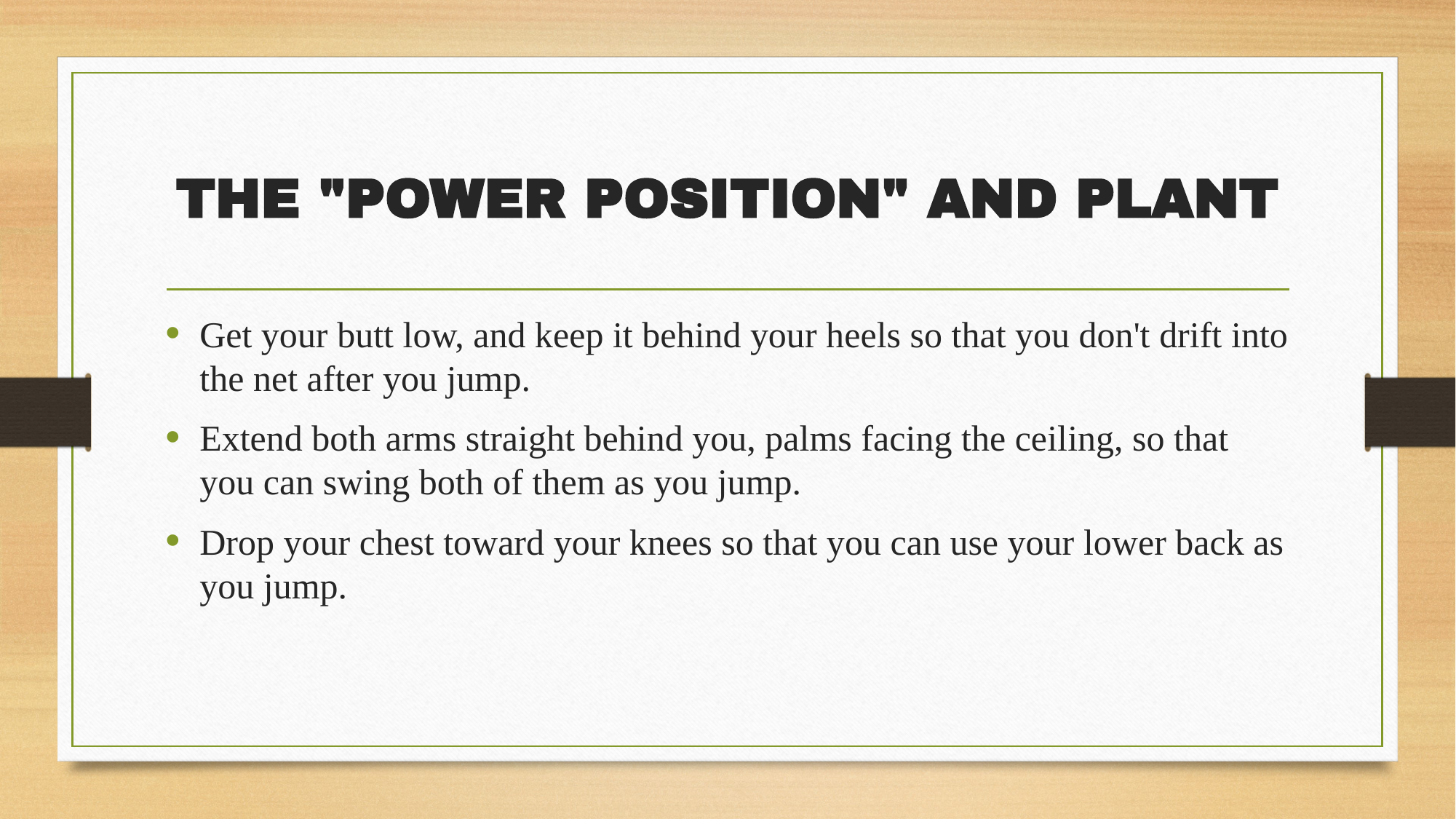

# THE "POWER POSITION" AND PLANT
Get your butt low, and keep it behind your heels so that you don't drift into the net after you jump.
Extend both arms straight behind you, palms facing the ceiling, so that you can swing both of them as you jump.
Drop your chest toward your knees so that you can use your lower back as you jump.